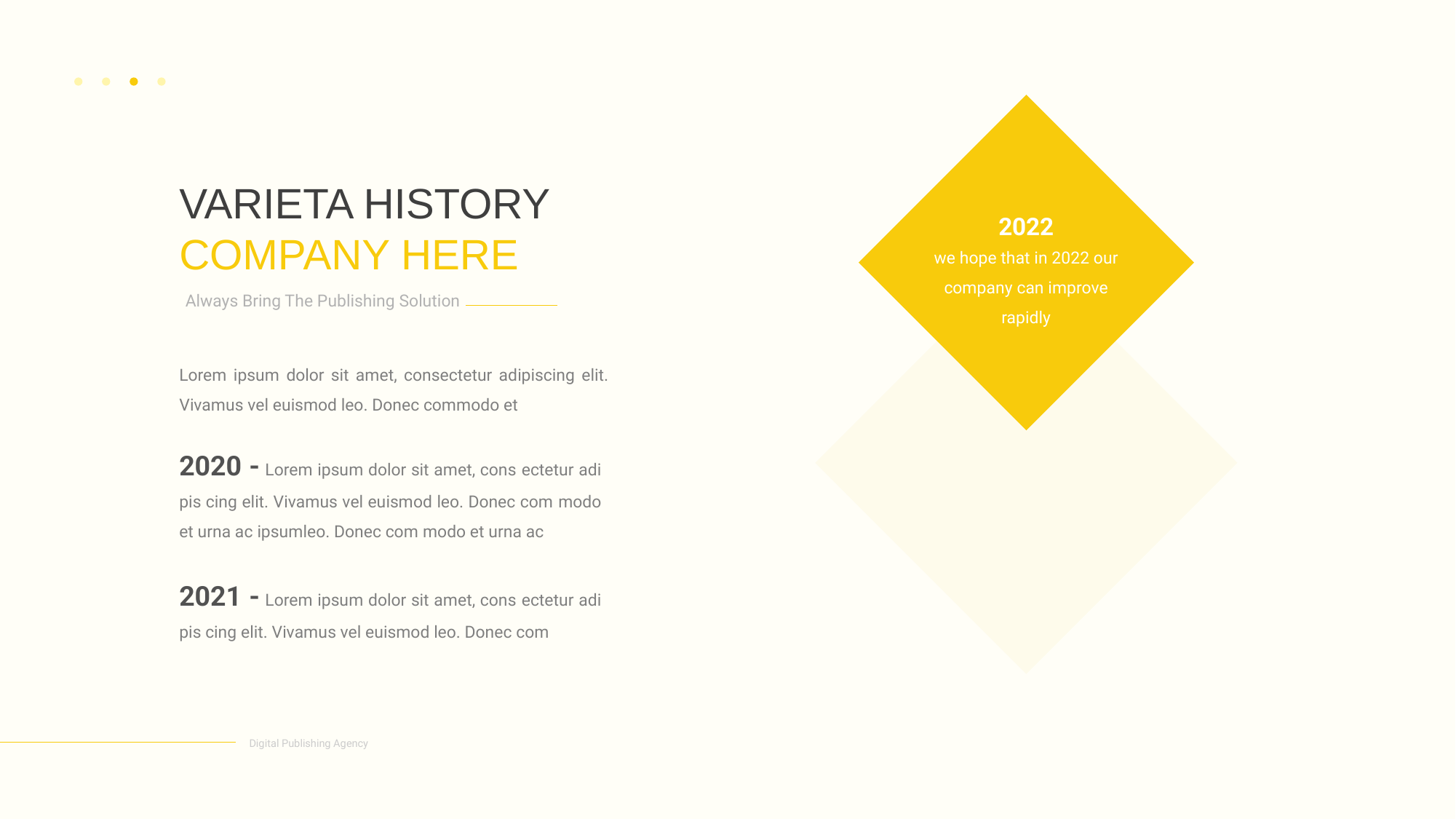

VARIETA HISTORY
COMPANY HERE
2022
we hope that in 2022 our company can improve rapidly
Always Bring The Publishing Solution

Lorem ipsum dolor sit amet, consectetur adipiscing elit. Vivamus vel euismod leo. Donec commodo et
2020 - Lorem ipsum dolor sit amet, cons ectetur adi pis cing elit. Vivamus vel euismod leo. Donec com modo et urna ac ipsumleo. Donec com modo et urna ac
2021 - Lorem ipsum dolor sit amet, cons ectetur adi pis cing elit. Vivamus vel euismod leo. Donec com
Digital Publishing Agency